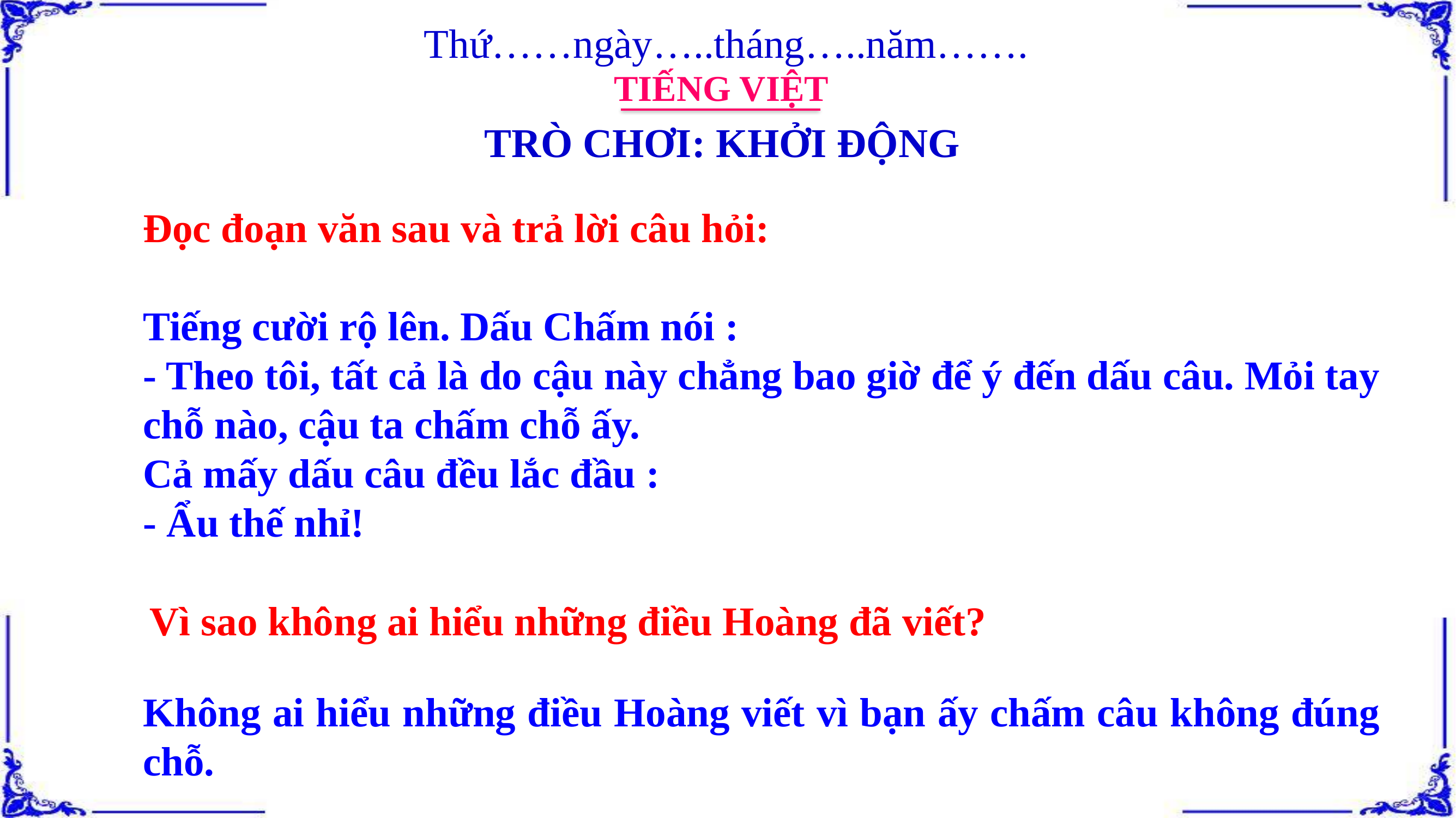

Thứ……ngày…..tháng…..năm…….
TIẾNG VIỆT
TRÒ CHƠI: KHỞI ĐỘNG
Đọc đoạn văn sau và trả lời câu hỏi:

Tiếng cười rộ lên. Dấu Chấm nói :
- Theo tôi, tất cả là do cậu này chẳng bao giờ để ý đến dấu câu. Mỏi tay chỗ nào, cậu ta chấm chỗ ấy.
Cả mấy dấu câu đều lắc đầu :
- Ẩu thế nhỉ!
Vì sao không ai hiểu những điều Hoàng đã viết?
Không ai hiểu những điều Hoàng viết vì bạn ấy chấm câu không đúng chỗ.